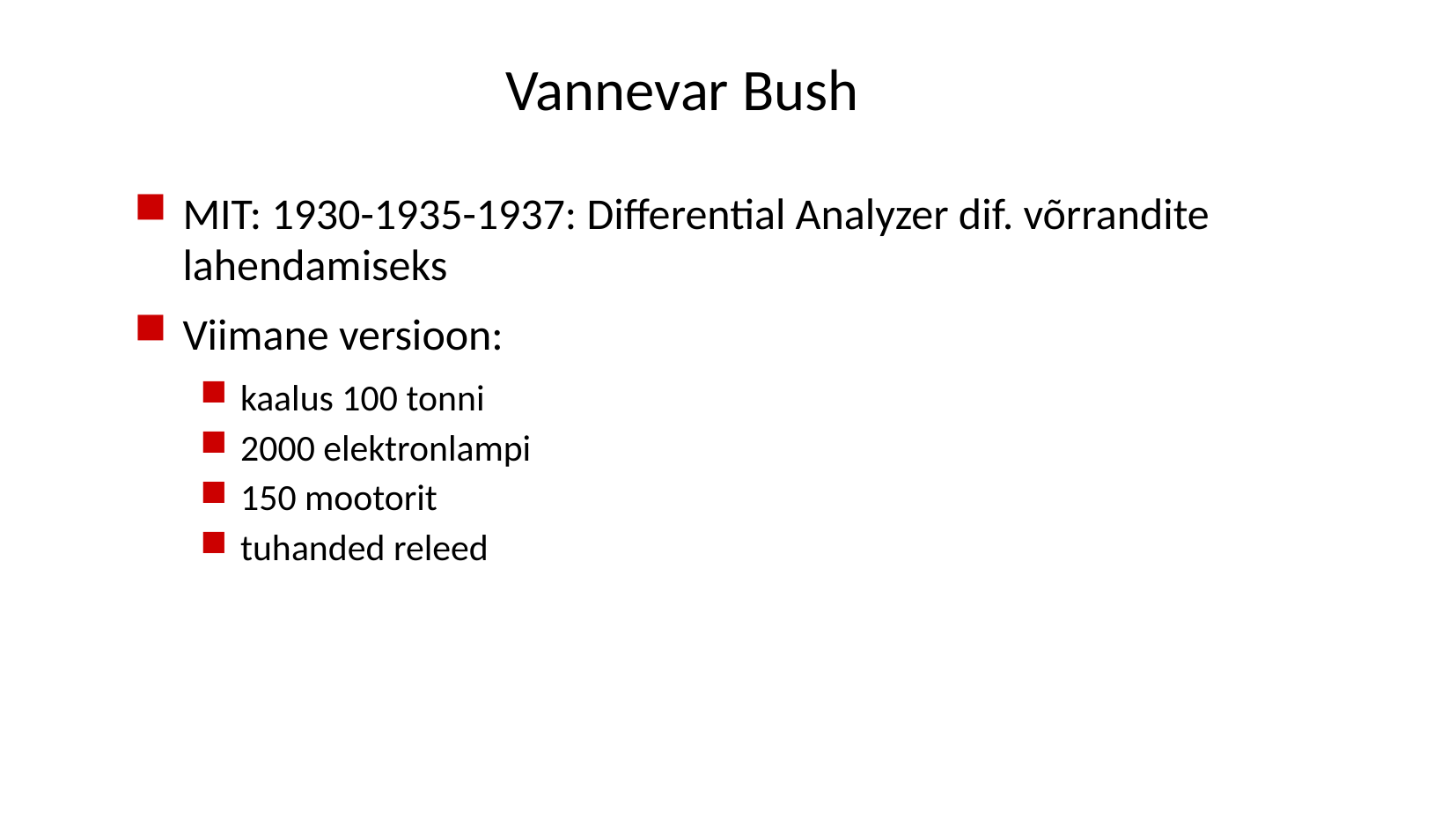

# Vannevar Bush

MIT: 1930-1935-1937: Differential Analyzer dif. võrrandite lahendamiseks
Viimane versioon:
kaalus 100 tonni
2000 elektronlampi
150 mootorit
tuhanded releed